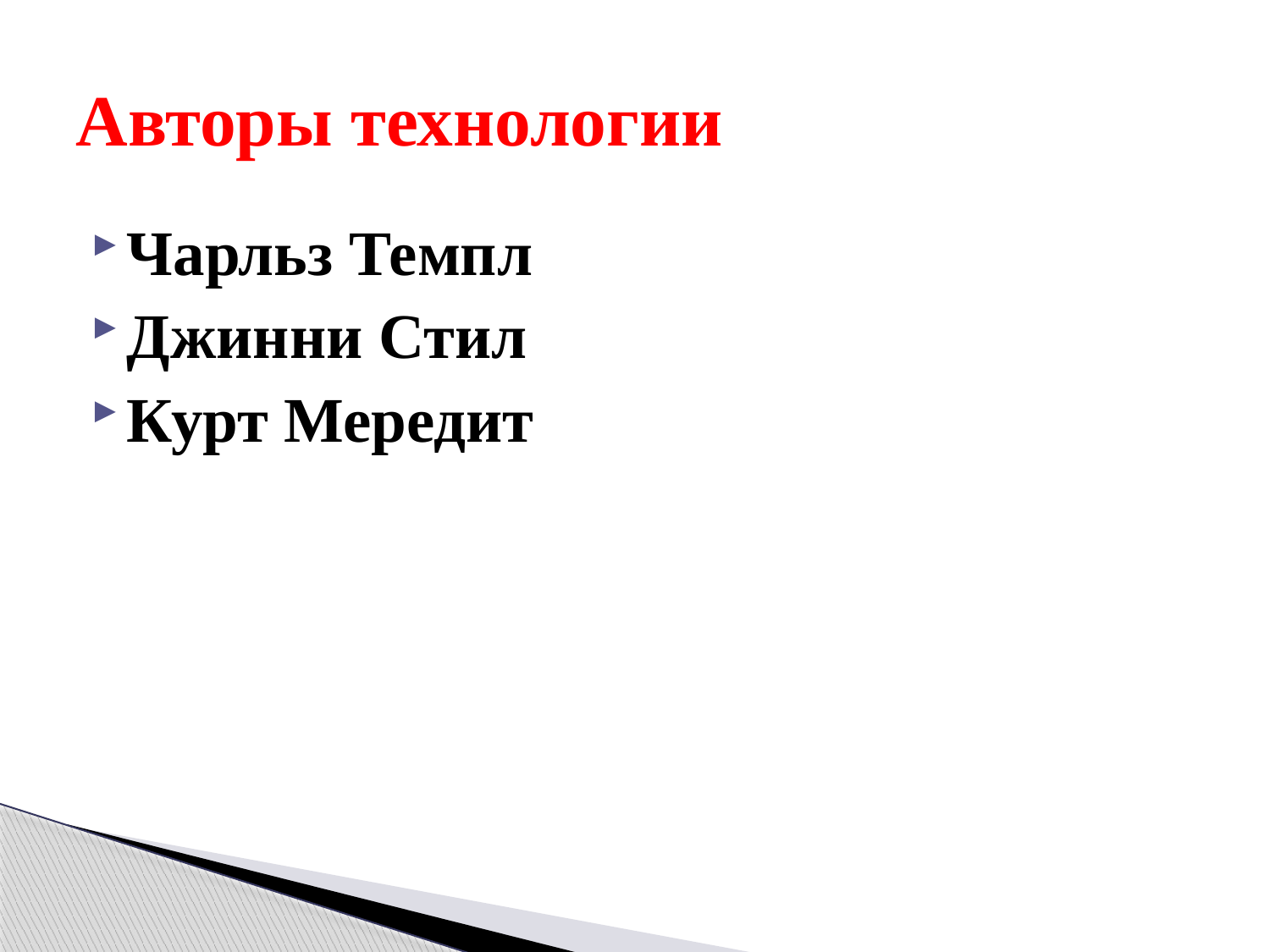

# Авторы технологии
Чарльз Темпл
Джинни Стил
Курт Мередит